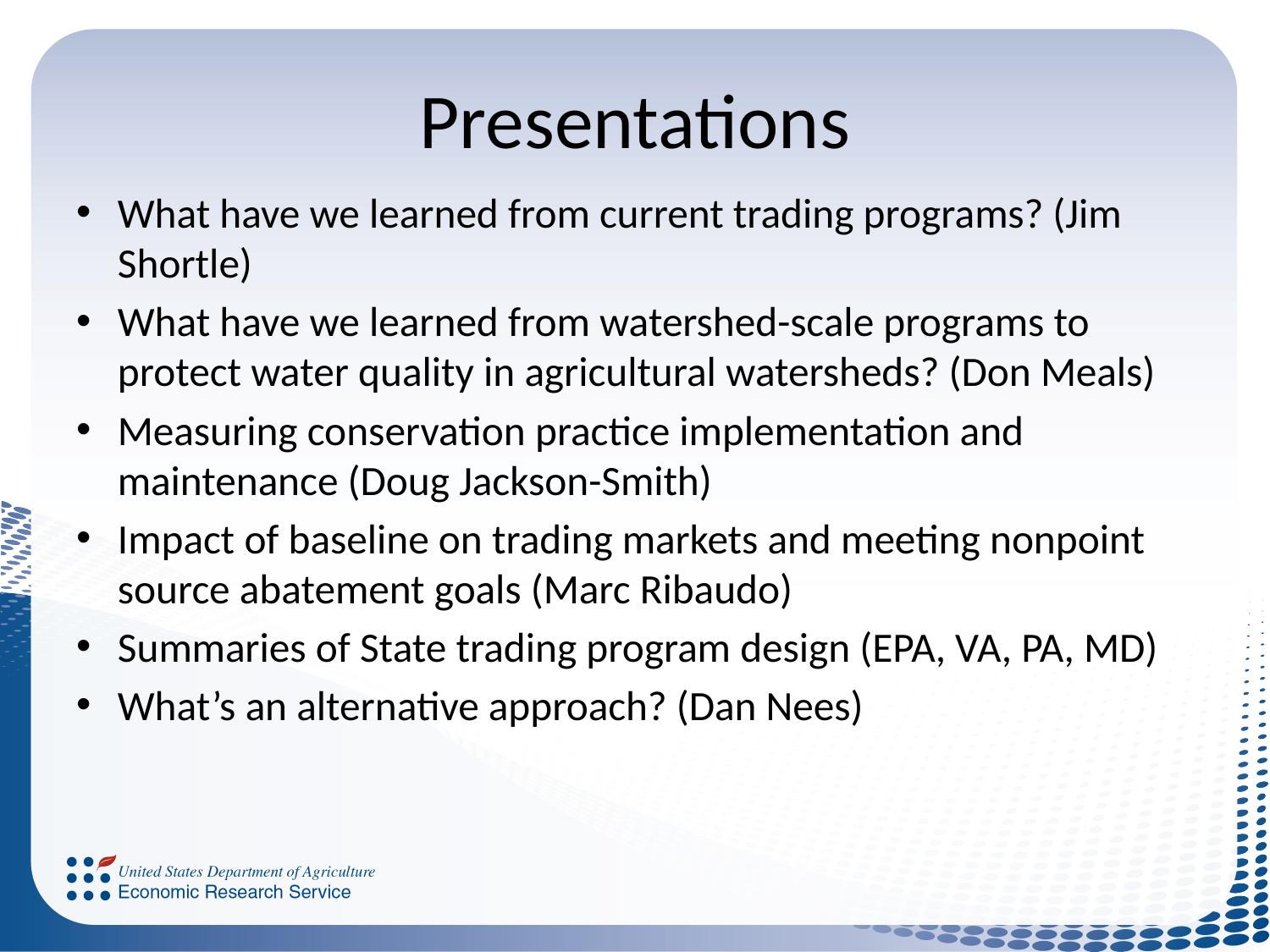

# Presentations
What have we learned from current trading programs? (Jim Shortle)
What have we learned from watershed-scale programs to protect water quality in agricultural watersheds? (Don Meals)
Measuring conservation practice implementation and maintenance (Doug Jackson-Smith)
Impact of baseline on trading markets and meeting nonpoint source abatement goals (Marc Ribaudo)
Summaries of State trading program design (EPA, VA, PA, MD)
What’s an alternative approach? (Dan Nees)